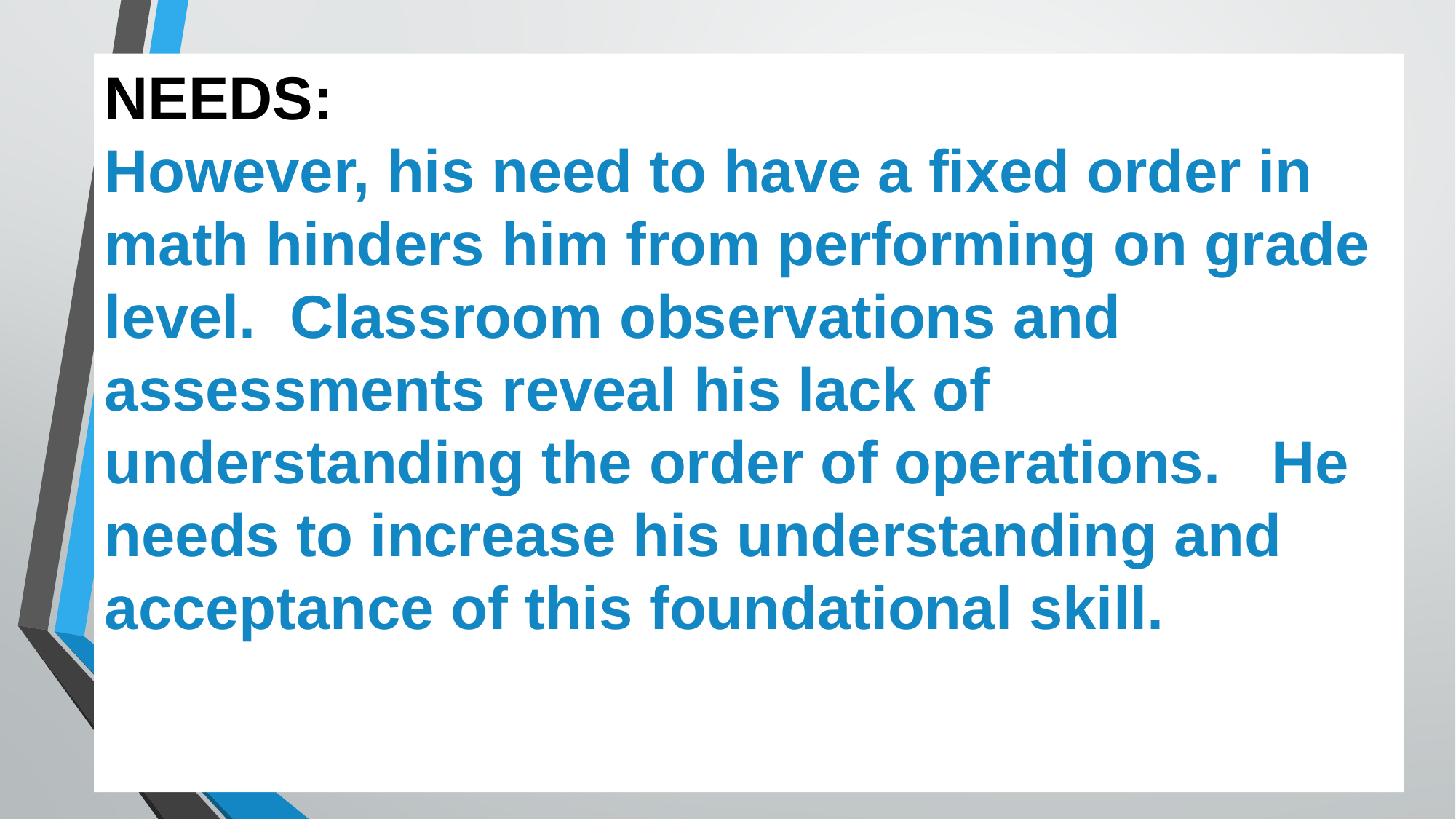

NEEDS:
However, his need to have a fixed order in math hinders him from performing on grade level.  Classroom observations and assessments reveal his lack of understanding the order of operations.   He needs to increase his understanding and acceptance of this foundational skill.